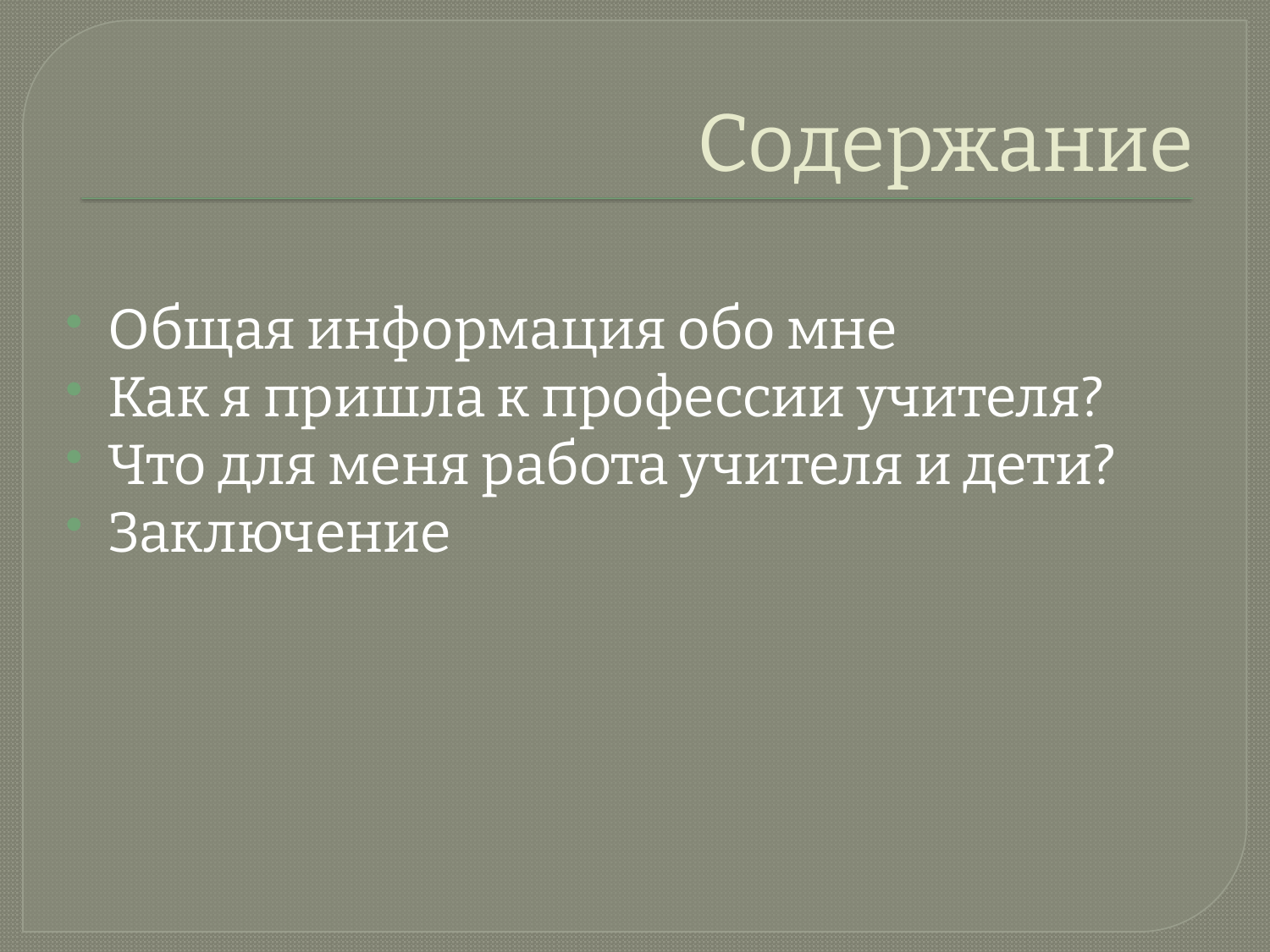

# Содержание
Общая информация обо мне
Как я пришла к профессии учителя?
Что для меня работа учителя и дети?
Заключение